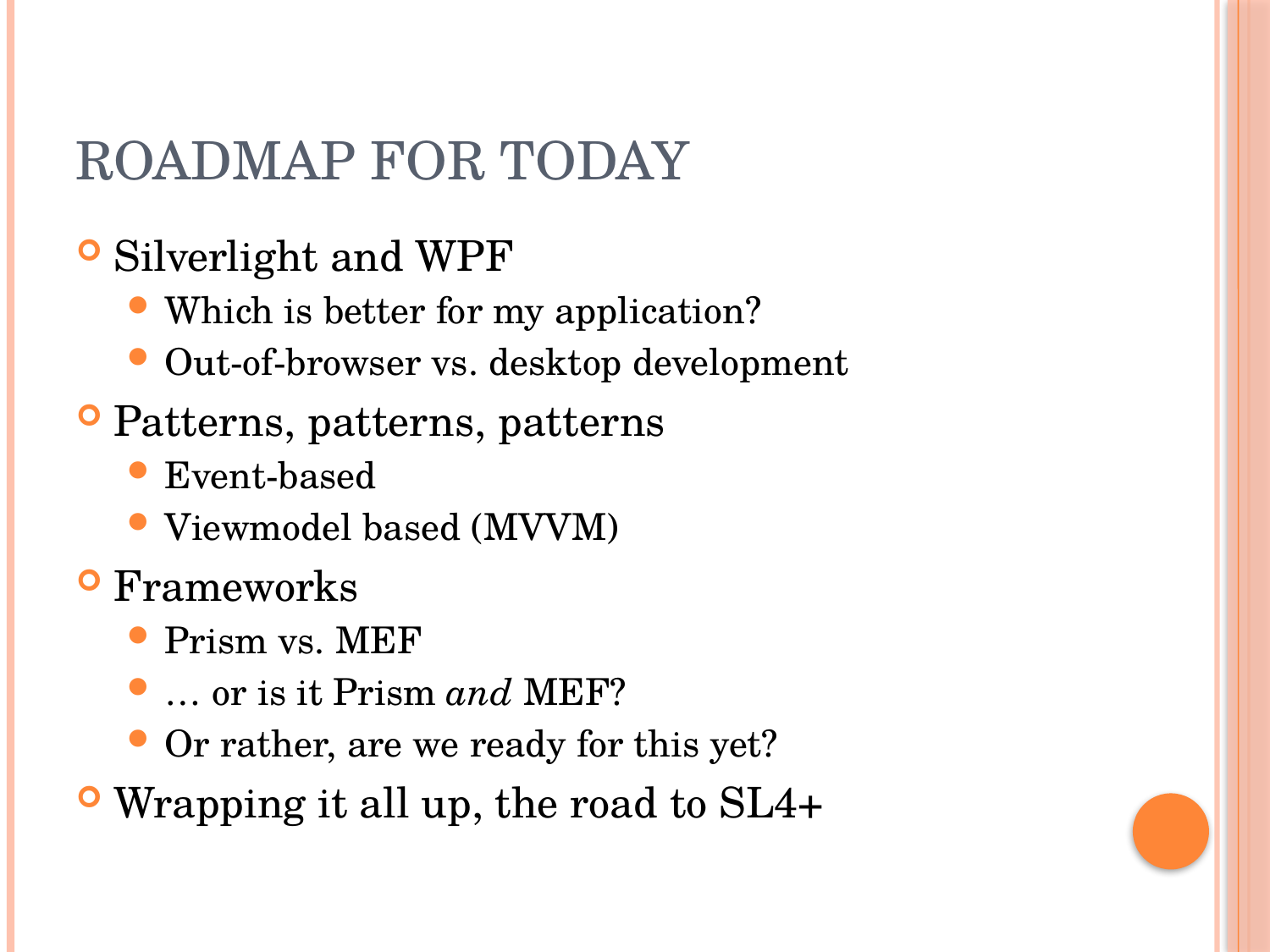

# Roadmap For Today
Silverlight and WPF
Which is better for my application?
Out-of-browser vs. desktop development
Patterns, patterns, patterns
Event-based
Viewmodel based (MVVM)
Frameworks
Prism vs. MEF
… or is it Prism and MEF?
Or rather, are we ready for this yet?
Wrapping it all up, the road to SL4+